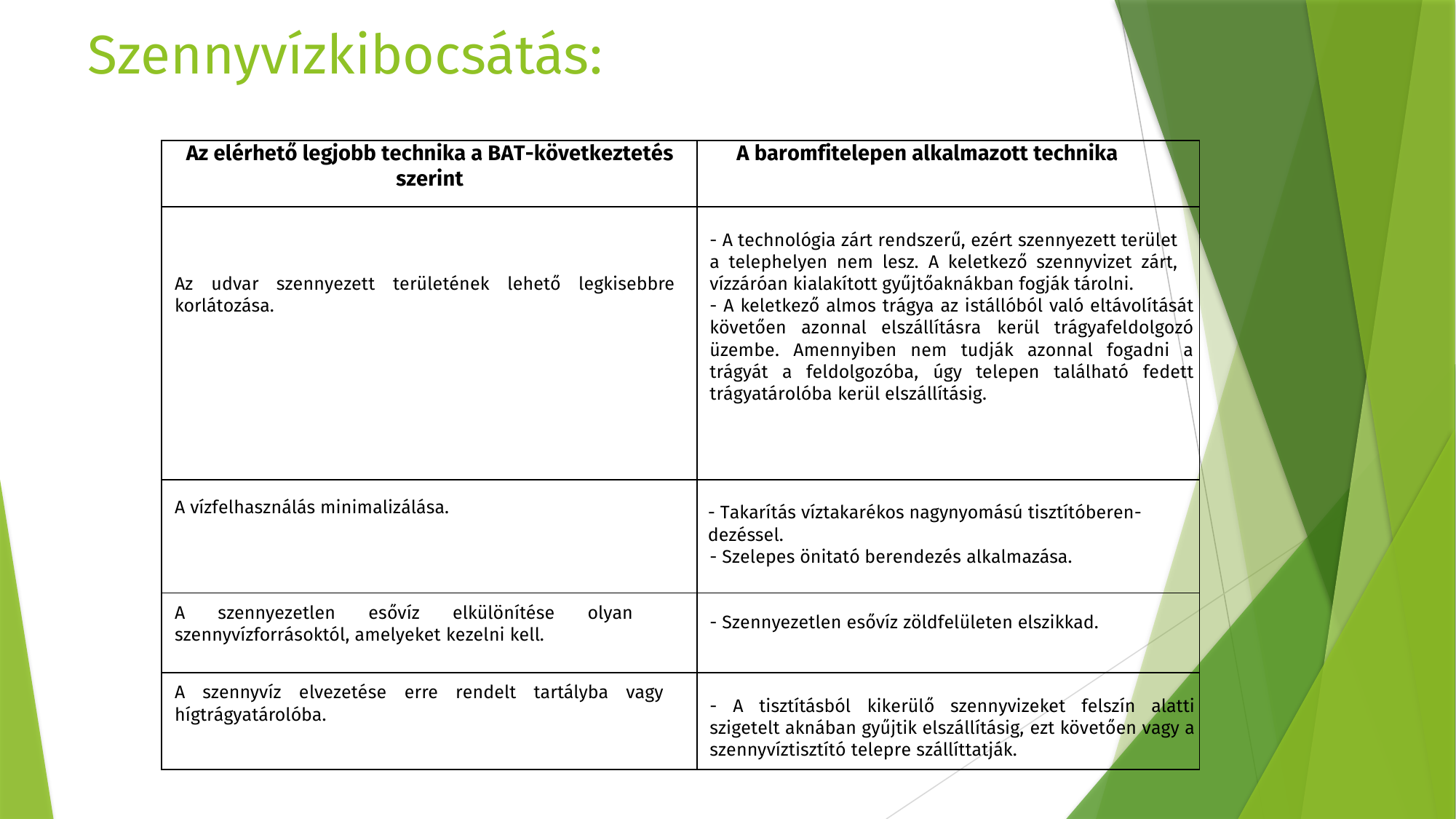

# Szennyvízkibocsátás:
| Az elérhető legjobb technika a BAT-következtetés szerint | A baromfitelepen alkalmazott technika |
| --- | --- |
| Az udvar szennyezett területének lehető legkisebbre korlátozása. | - A technológia zárt rendszerű, ezért szennyezett terület a telephelyen nem lesz. A keletkező szennyvizet zárt, vízzáróan kialakított gyűjtőaknákban fogják tárolni. - A keletkező almos trágya az istállóból való eltávolítását követően azonnal elszállításra kerül trágyafeldolgozó üzembe. Amennyiben nem tudják azonnal fogadni a trágyát a feldolgozóba, úgy telepen található fedett trágyatárolóba kerül elszállításig. |
| A vízfelhasználás minimalizálása. | - Takarítás víztakarékos nagynyomású tisztítóberen- dezéssel. - Szelepes önitató berendezés alkalmazása. |
| A szennyezetlen esővíz elkülönítése olyan szennyvízforrásoktól, amelyeket kezelni kell. | - Szennyezetlen esővíz zöldfelületen elszikkad. |
| A szennyvíz elvezetése erre rendelt tartályba vagy hígtrágyatárolóba. | - A tisztításból kikerülő szennyvizeket felszín alatti szigetelt aknában gyűjtik elszállításig, ezt követően vagy a szennyvíztisztító telepre szállíttatják. |